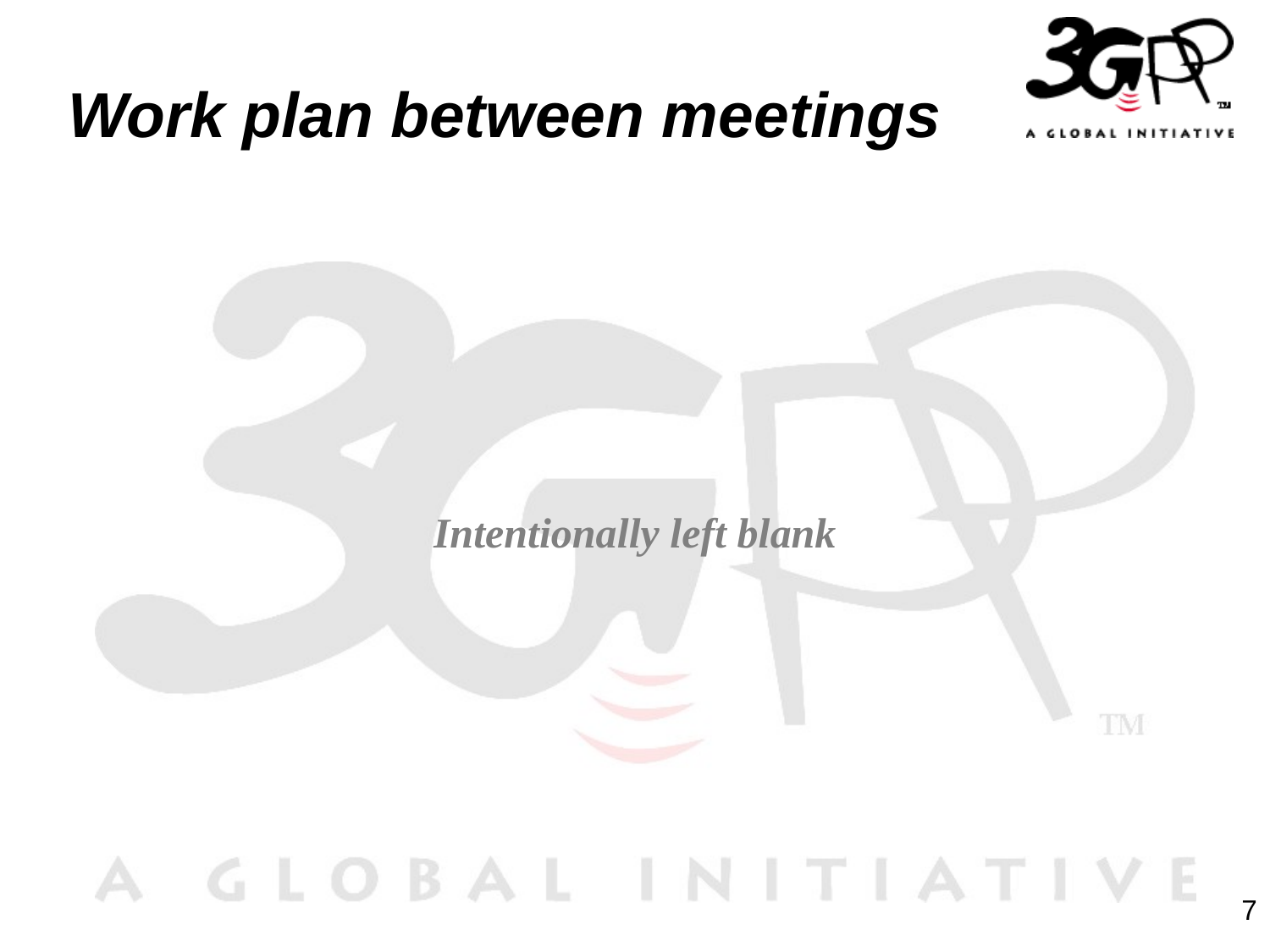

# Work plan between meetings
Intentionally left blank
7